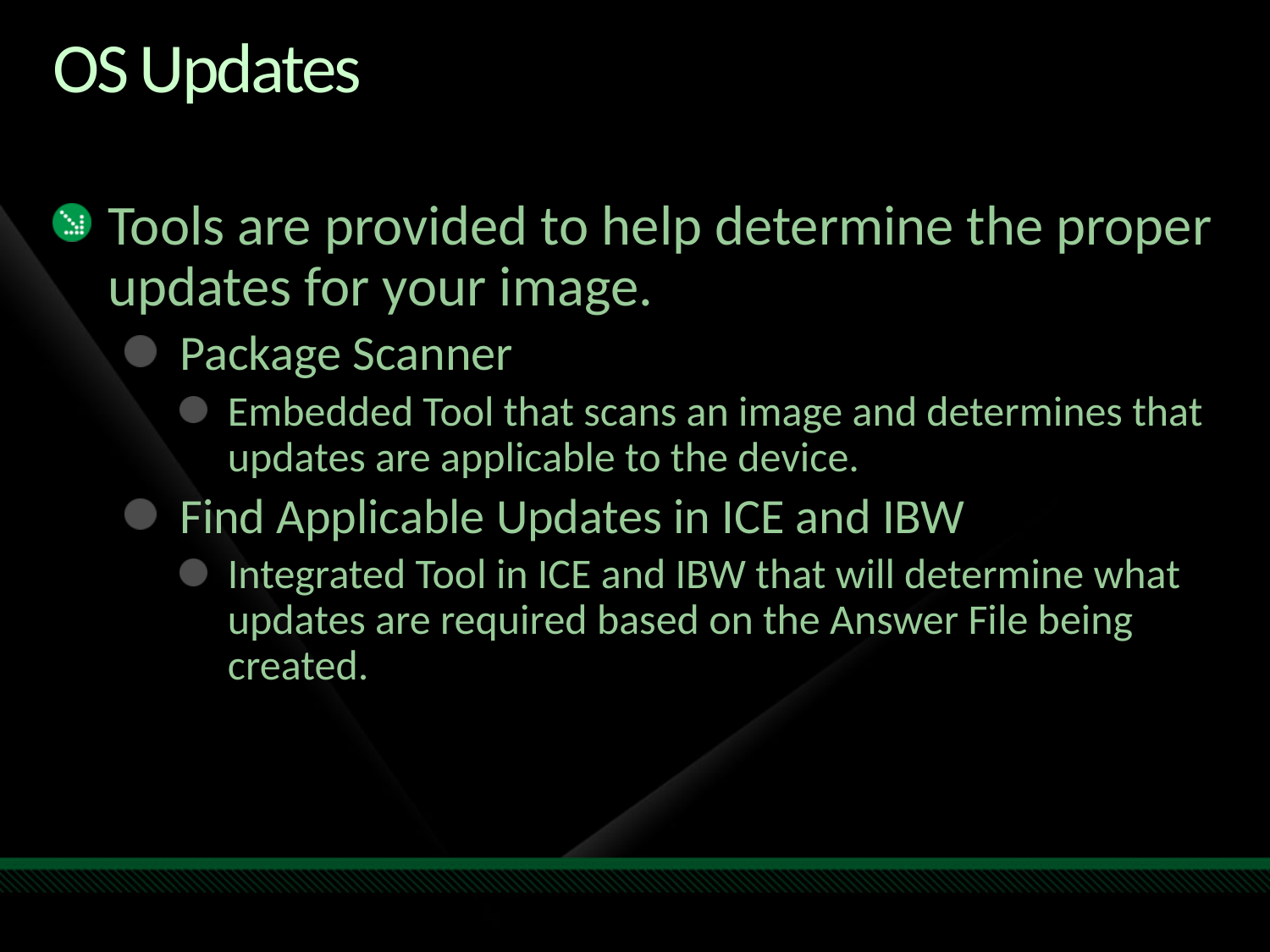

# OS Updates
Tools are provided to help determine the proper updates for your image.
Package Scanner
Embedded Tool that scans an image and determines that updates are applicable to the device.
Find Applicable Updates in ICE and IBW
Integrated Tool in ICE and IBW that will determine what updates are required based on the Answer File being created.